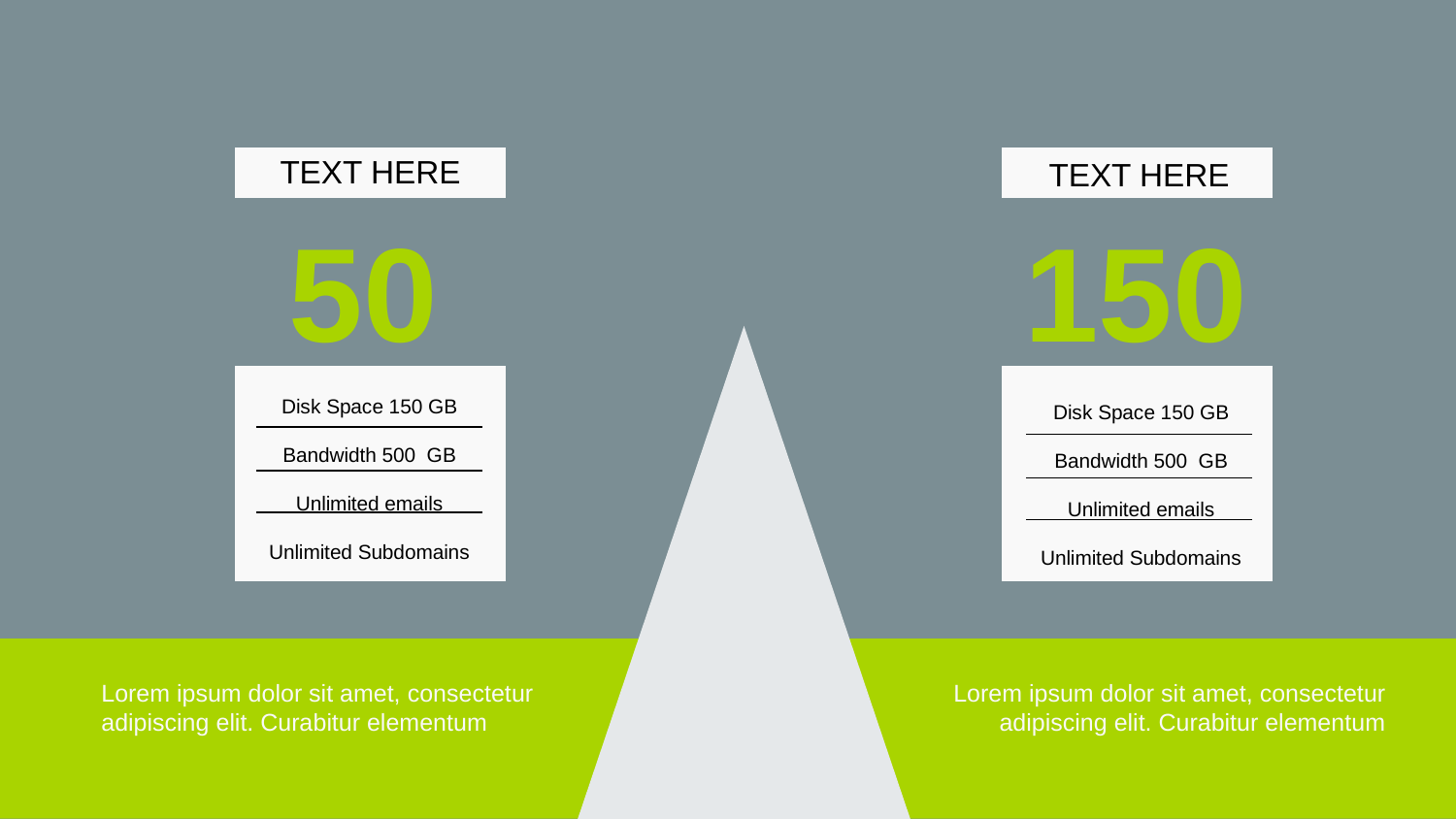

TEXT HERE

TEXT HERE

50
150

Disk Space 150 GB
Bandwidth 500  GB
Unlimited emails
Unlimited Subdomains
Disk Space 150 GB
Bandwidth 500  GB
Unlimited emails
Unlimited Subdomains

Lorem ipsum dolor sit amet, consectetur adipiscing elit. Curabitur elementum
Lorem ipsum dolor sit amet, consectetur adipiscing elit. Curabitur elementum